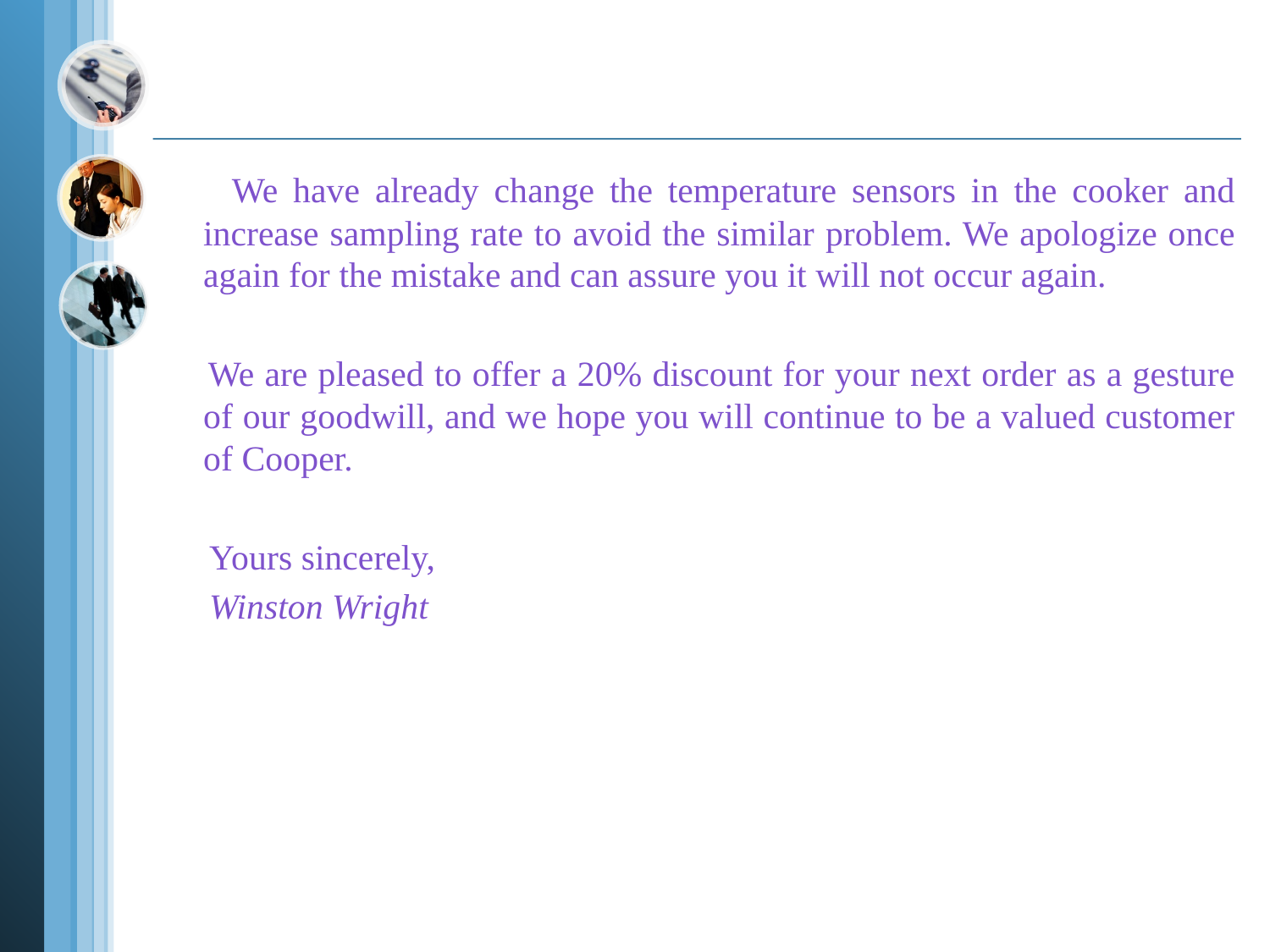

We have already change the temperature sensors in the cooker and increase sampling rate to avoid the similar problem. We apologize once again for the mistake and can assure you it will not occur again.

     We are pleased to offer a 20% discount for your next order as a gesture of our goodwill, and we hope you will continue to be a valued customer of Cooper.

      Yours sincerely,
      Winston Wright